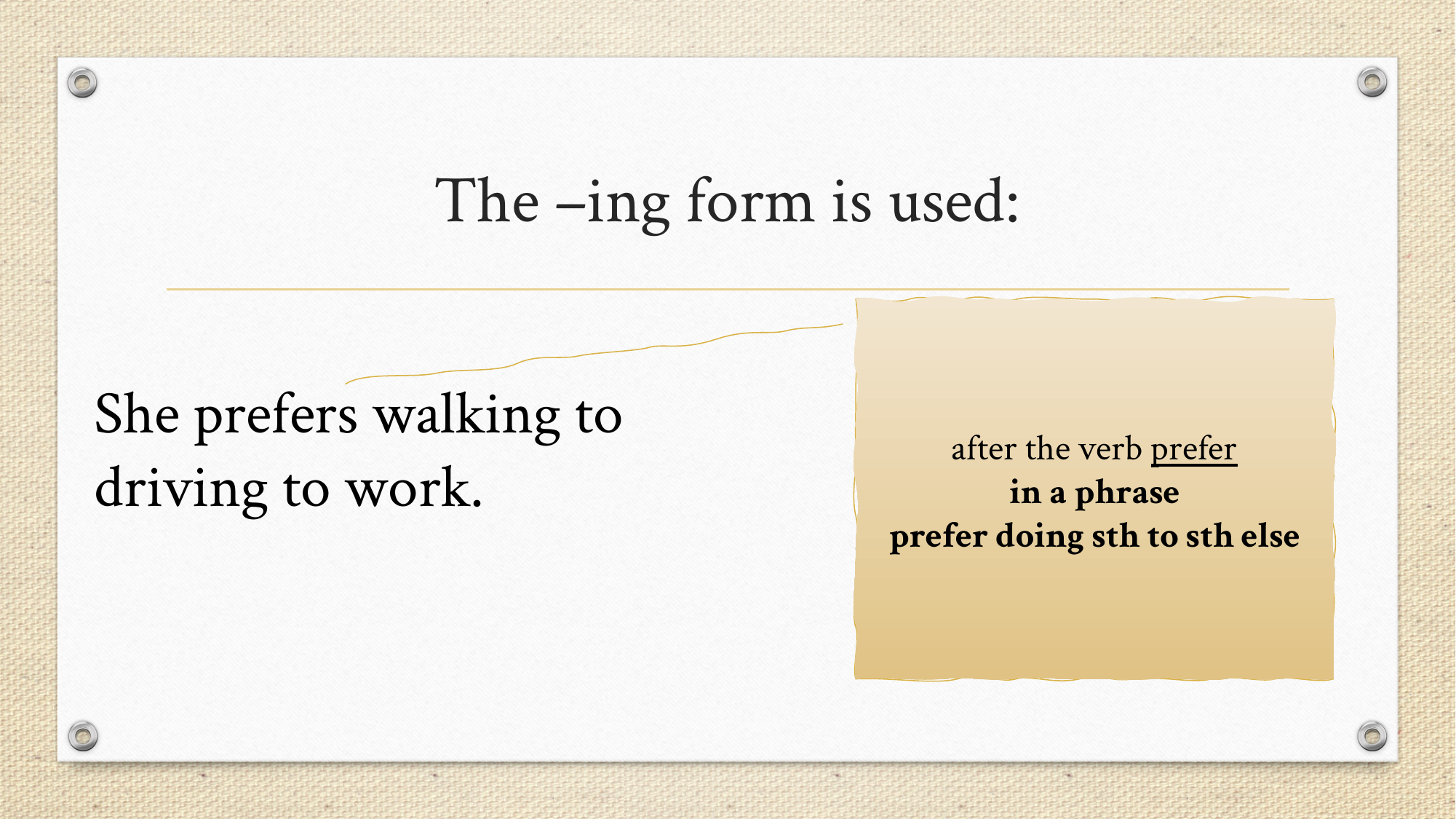

# The –ing form is used:
after the verb prefer
 in a phrase
prefer doing sth to sth else
She prefers walking to driving to work.